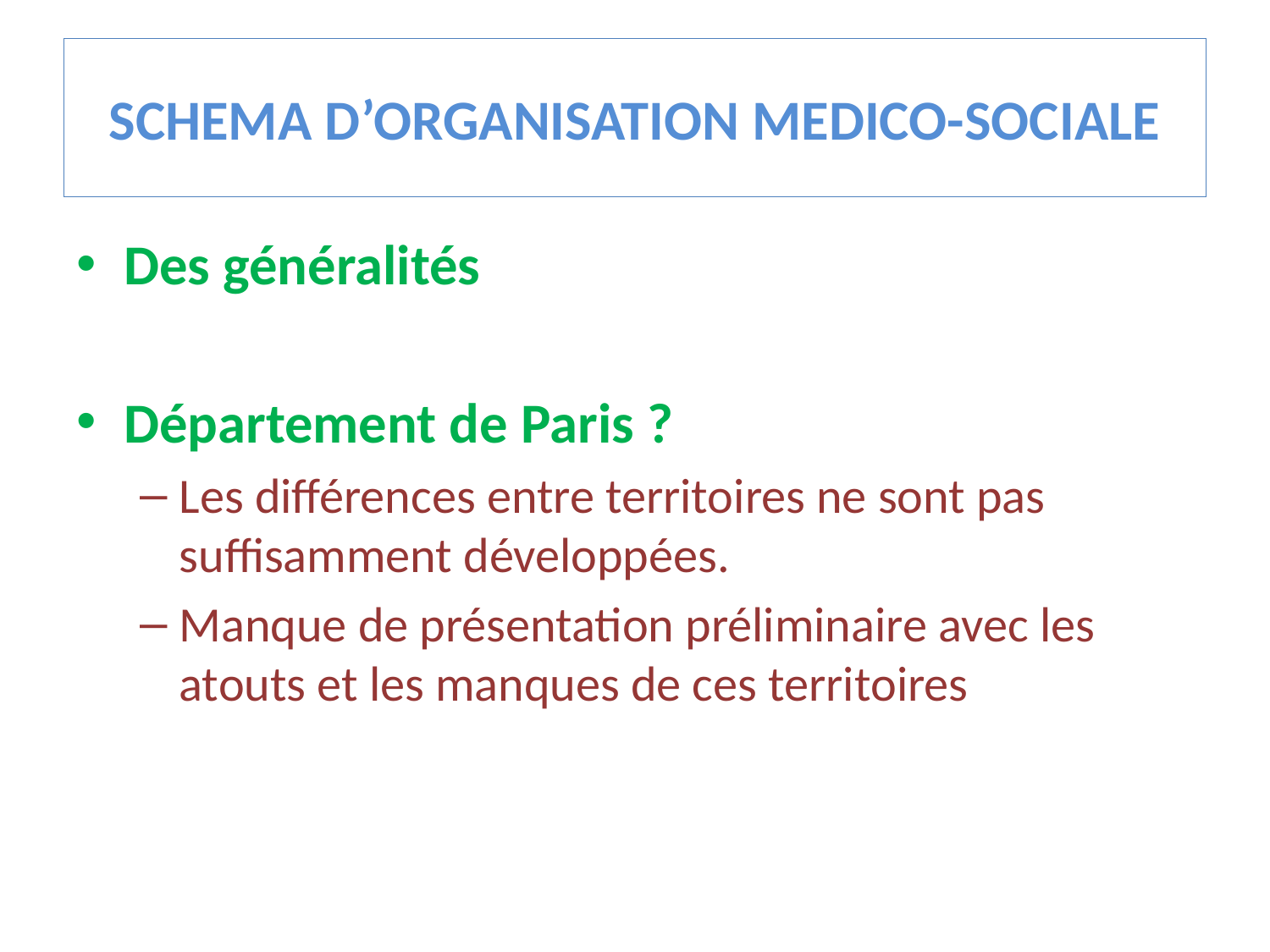

# SCHEMA D’ORGANISATION MEDICO-SOCIALE
Des généralités

Département de Paris ?
Les différences entre territoires ne sont pas suffisamment développées.
Manque de présentation préliminaire avec les atouts et les manques de ces territoires